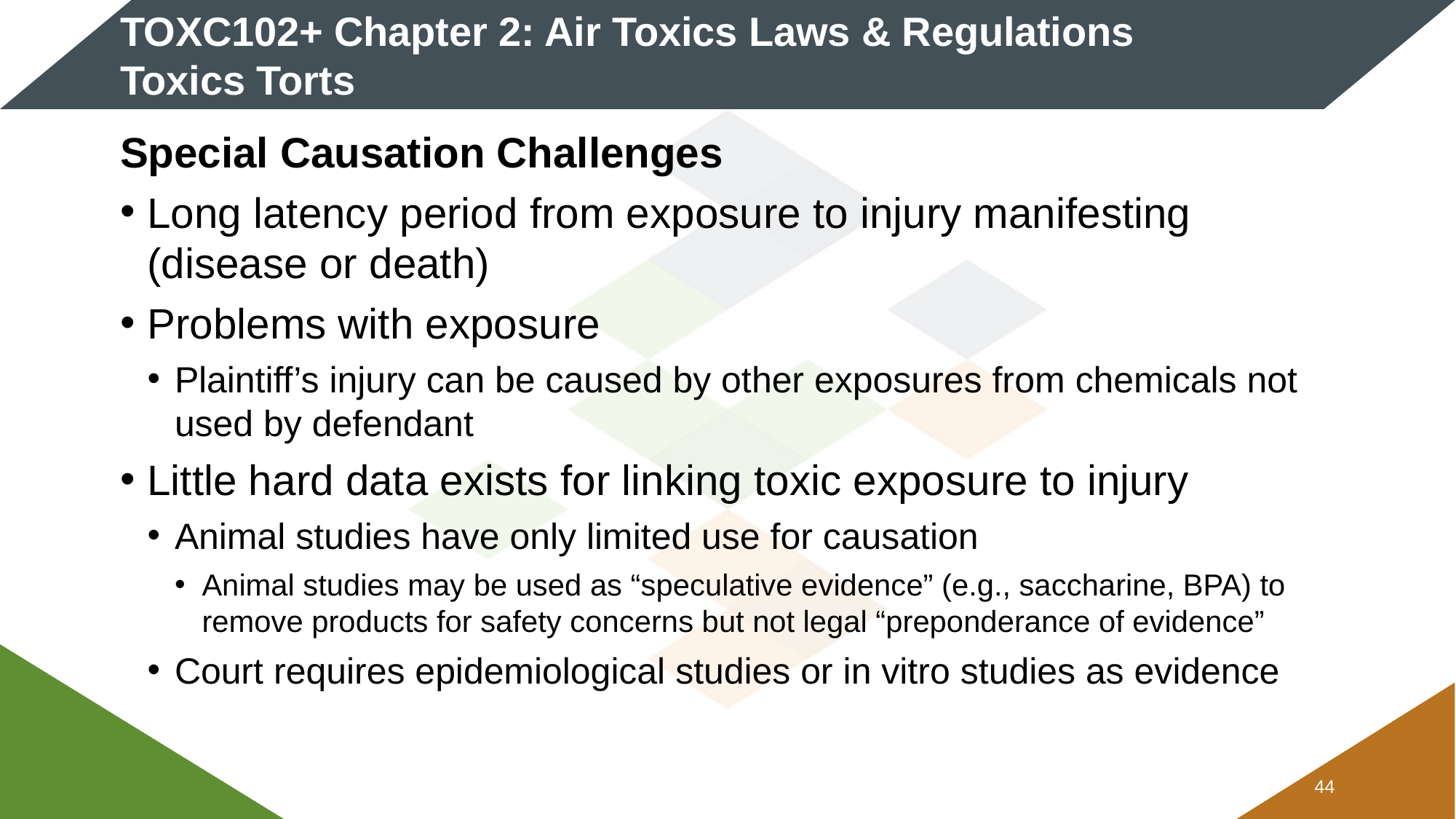

# TOXC102+ Chapter 2: Air Toxics Laws & Regulations Toxics Torts
Special Causation Challenges
Long latency period from exposure to injury manifesting (disease or death)
Problems with exposure
Plaintiff’s injury can be caused by other exposures from chemicals not used by defendant
Little hard data exists for linking toxic exposure to injury
Animal studies have only limited use for causation
Animal studies may be used as “speculative evidence” (e.g., saccharine, BPA) to remove products for safety concerns but not legal “preponderance of evidence”
Court requires epidemiological studies or in vitro studies as evidence
44